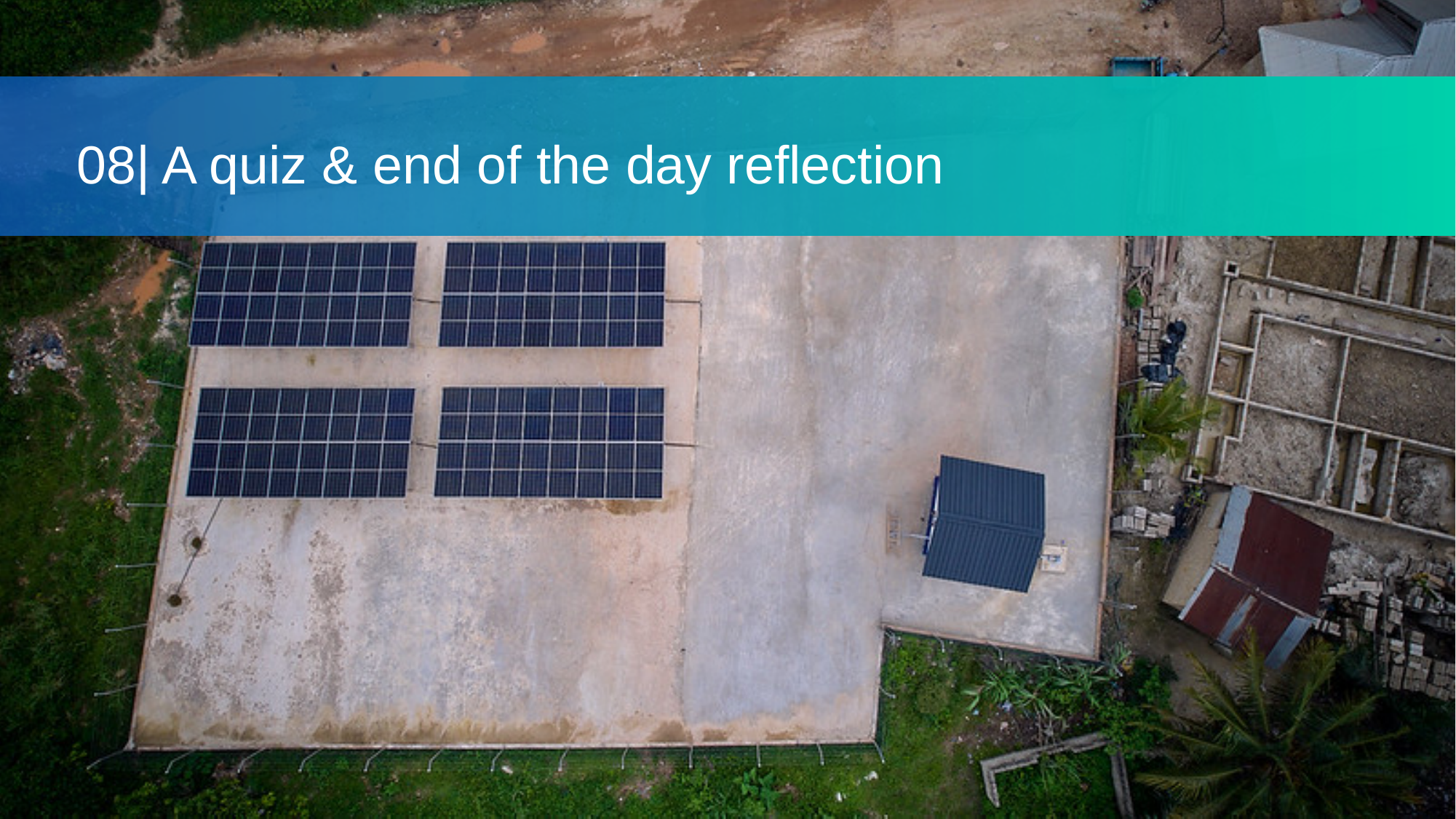

08| A quiz & end of the day reflection